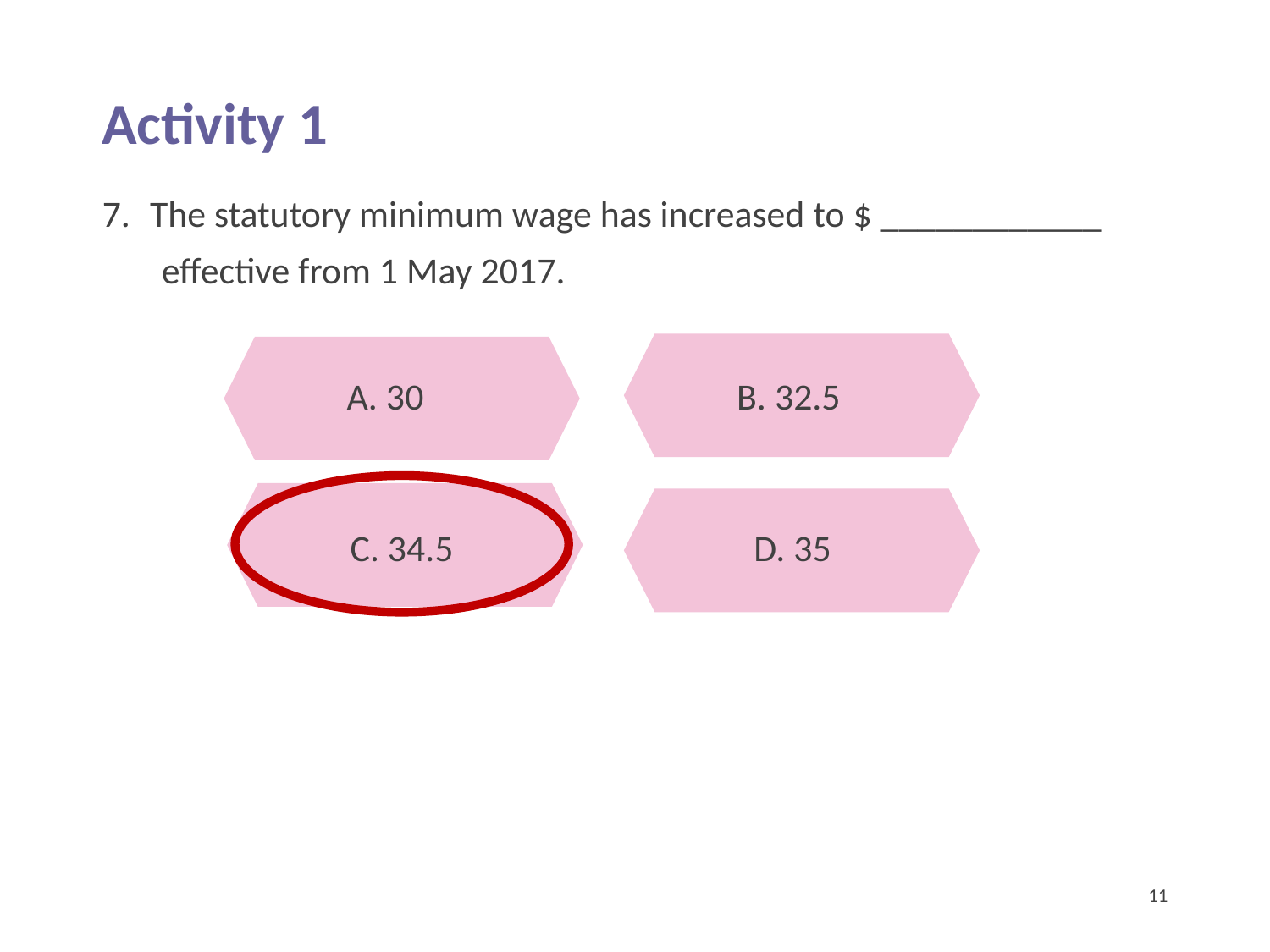

Activity 1
The statutory minimum wage has increased to $ ____________
       effective from 1 May 2017.

A. 30
B. 32.5

C. 34.5
D. 35
11